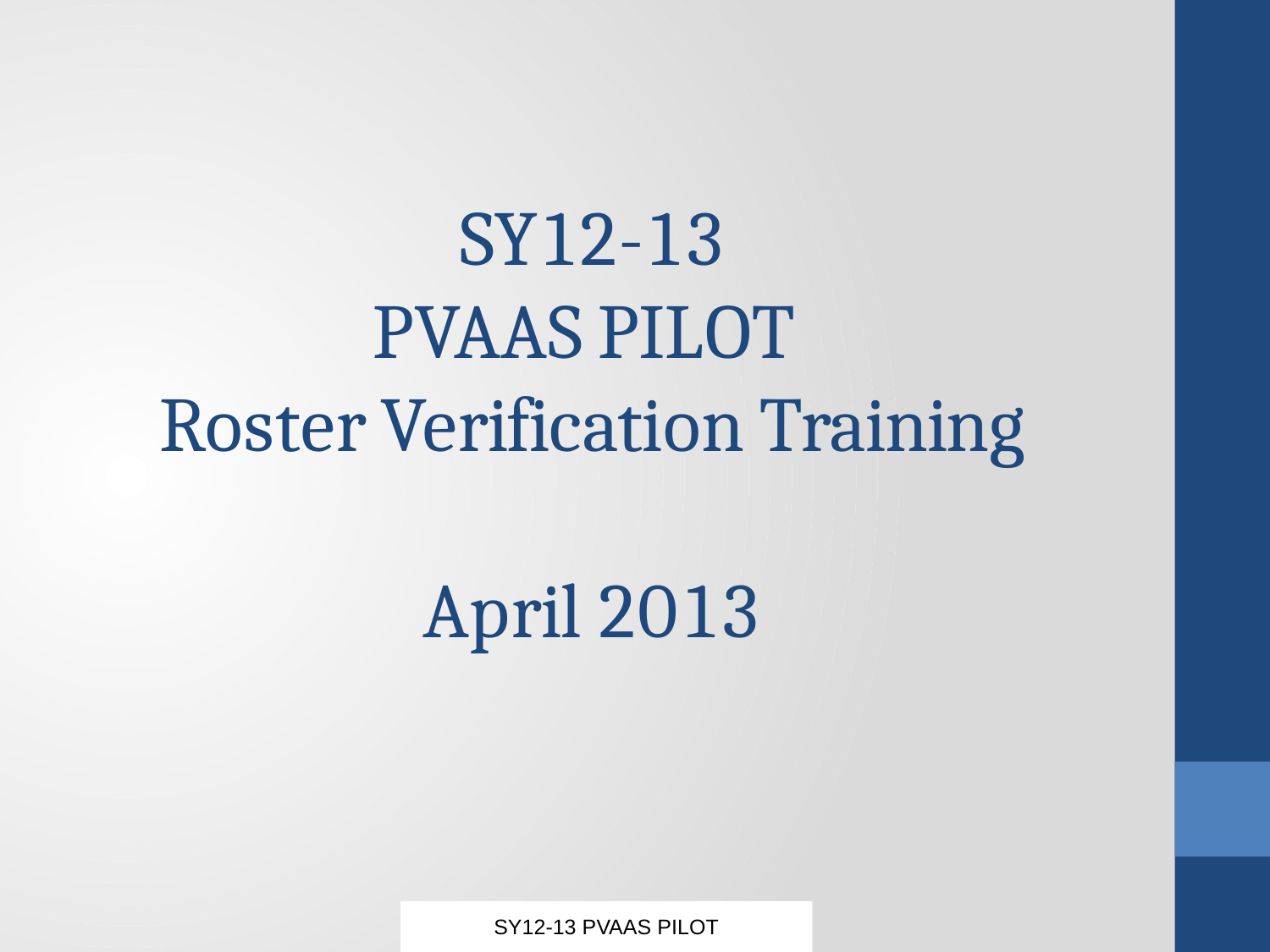

# SY12-13 PVAAS PILOT Roster Verification Training April 2013
SY12-13 PVAAS PILOT